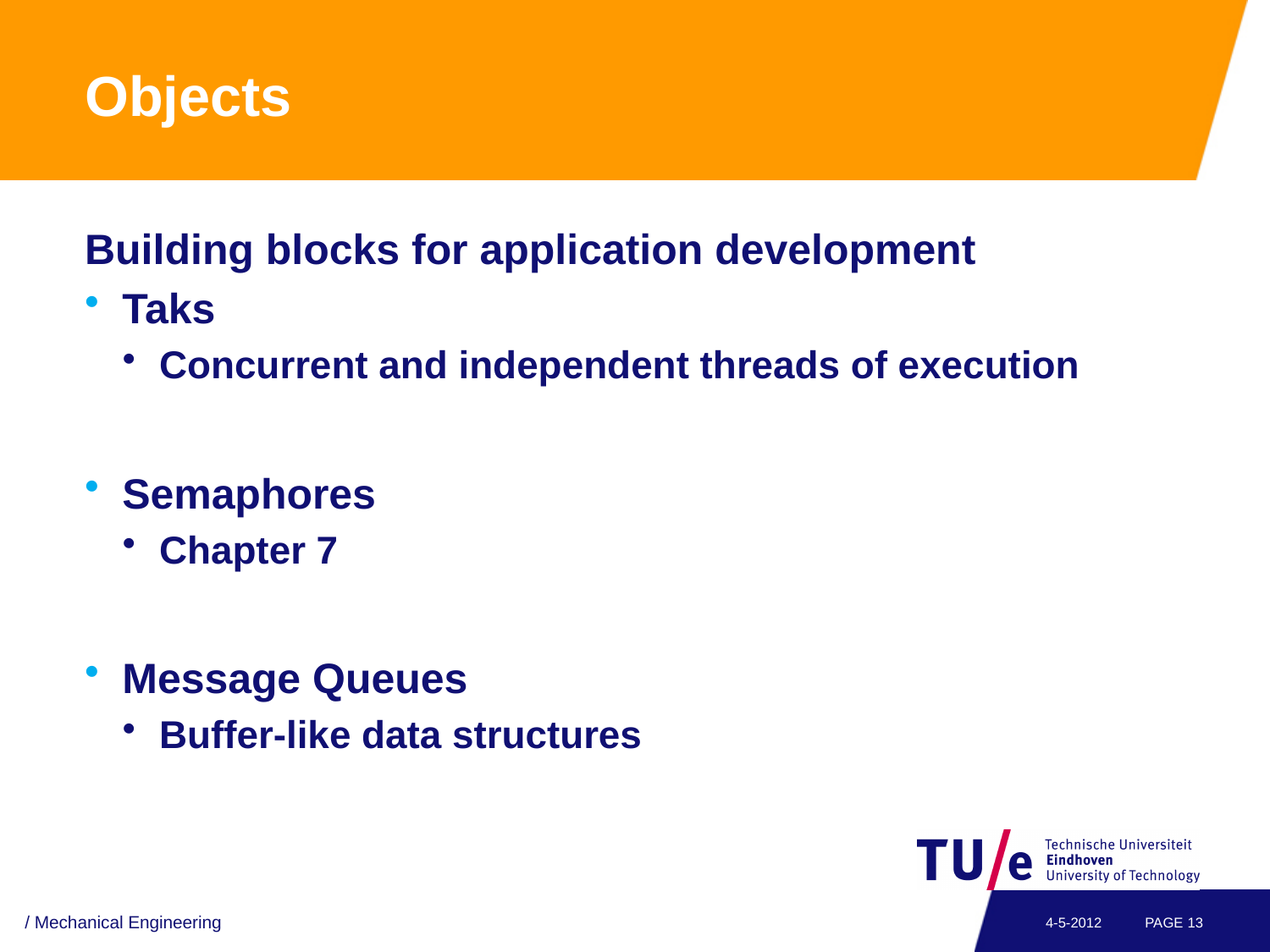

# Objects
Building blocks for application development
Taks
Concurrent and independent threads of execution

Semaphores
Chapter 7

Message Queues
Buffer-like data structures

/ Mechanical Engineering
4-5-2012
PAGE 13